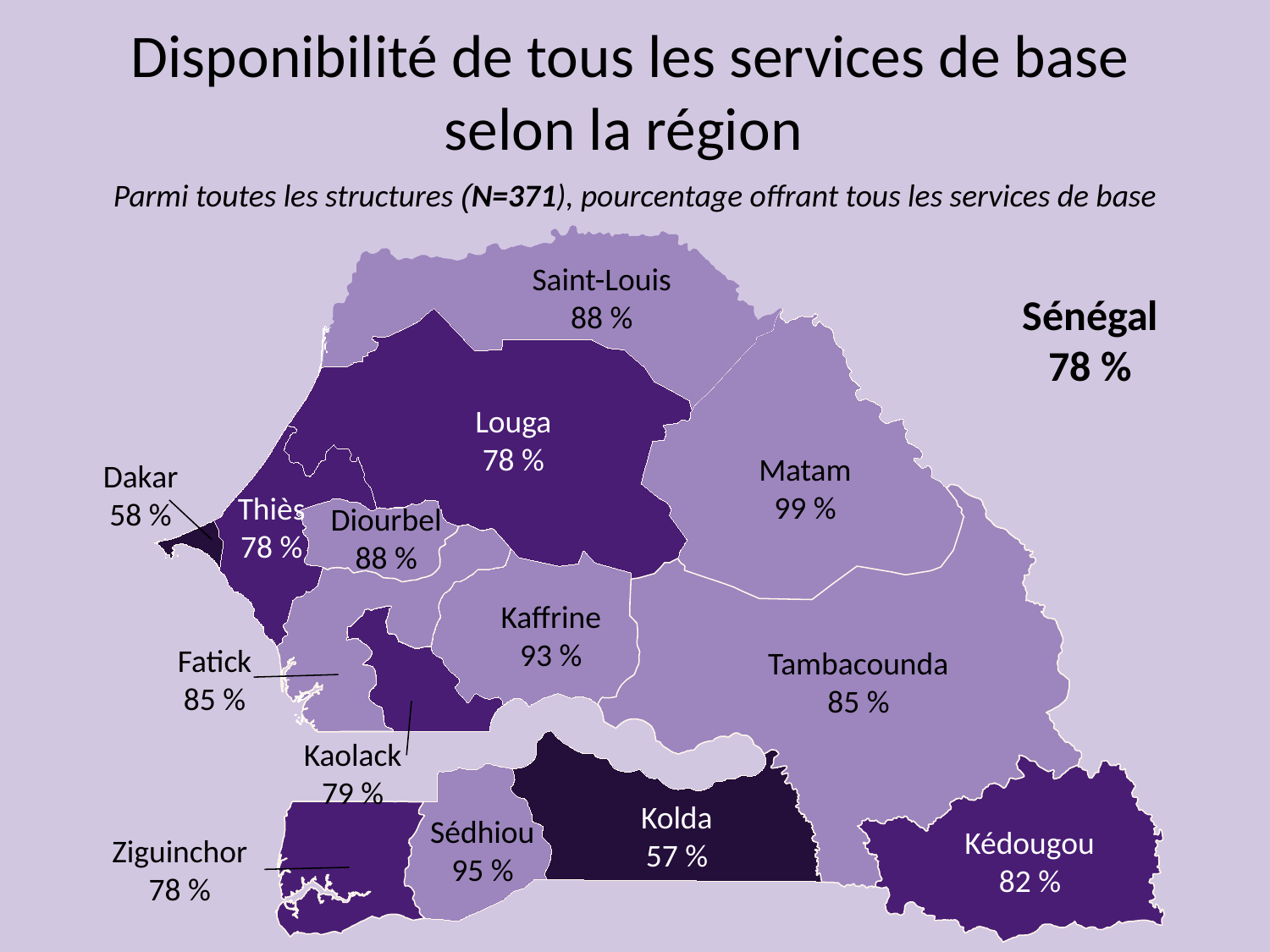

# Disponibilité de tous les services de base selon la région

Parmi toutes les structures (N=371), pourcentage offrant tous les services de base
Saint-Louis
88 %
Sénégal
78 %
Louga
78 %
Matam
99 %
Dakar
58 %
Thiès
78 %
Diourbel
88 %
Kaffrine
93 %
Fatick
85 %
Tambacounda
85 %
Kaolack
79 %
Kolda
57 %
Sédhiou
95 %
Kédougou
82 %
Ziguinchor
78 %